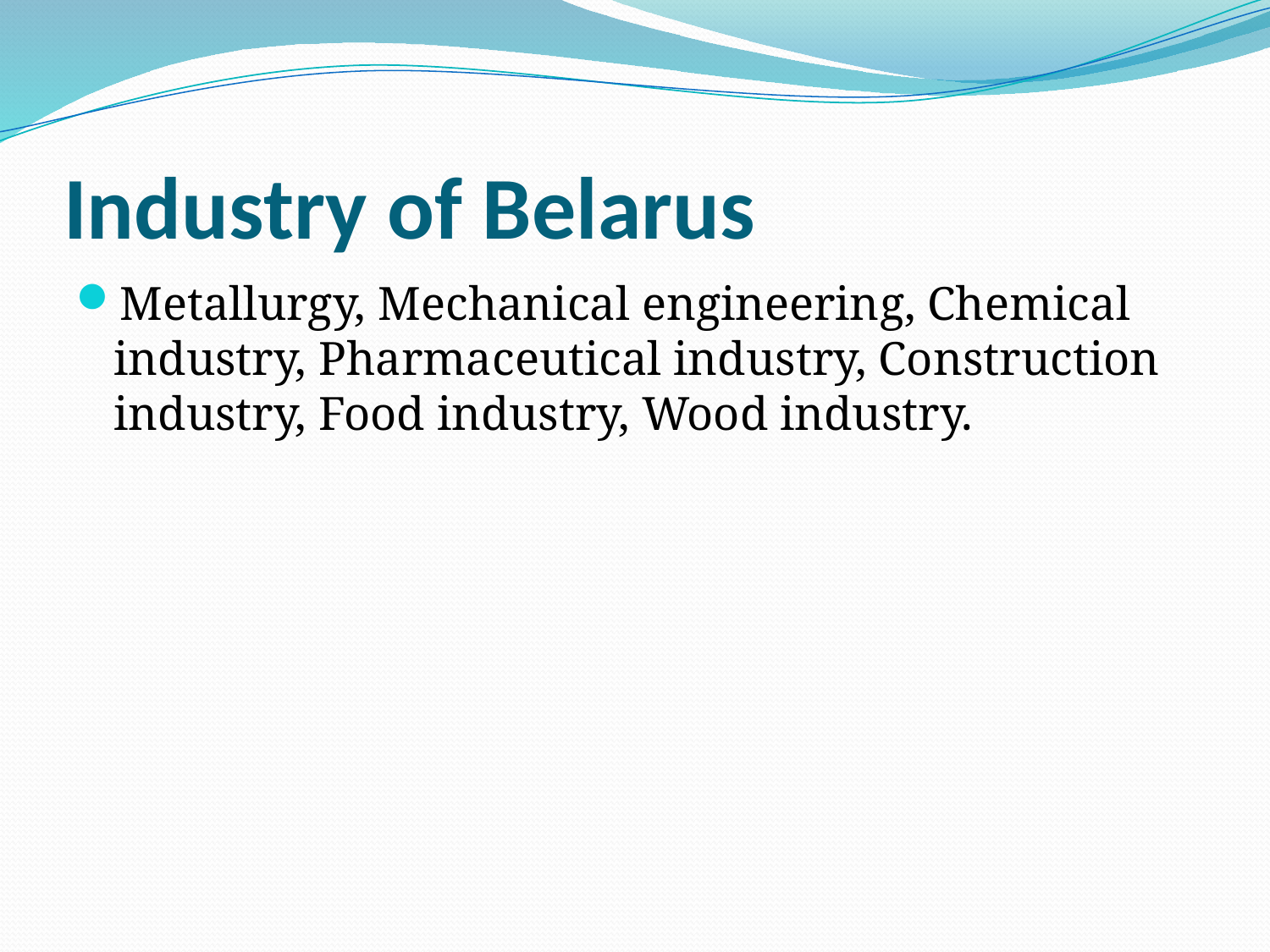

# Industry of Belarus
Metallurgy, Mechanical engineering, Chemical industry, Pharmaceutical industry, Construction industry, Food industry, Wood industry.